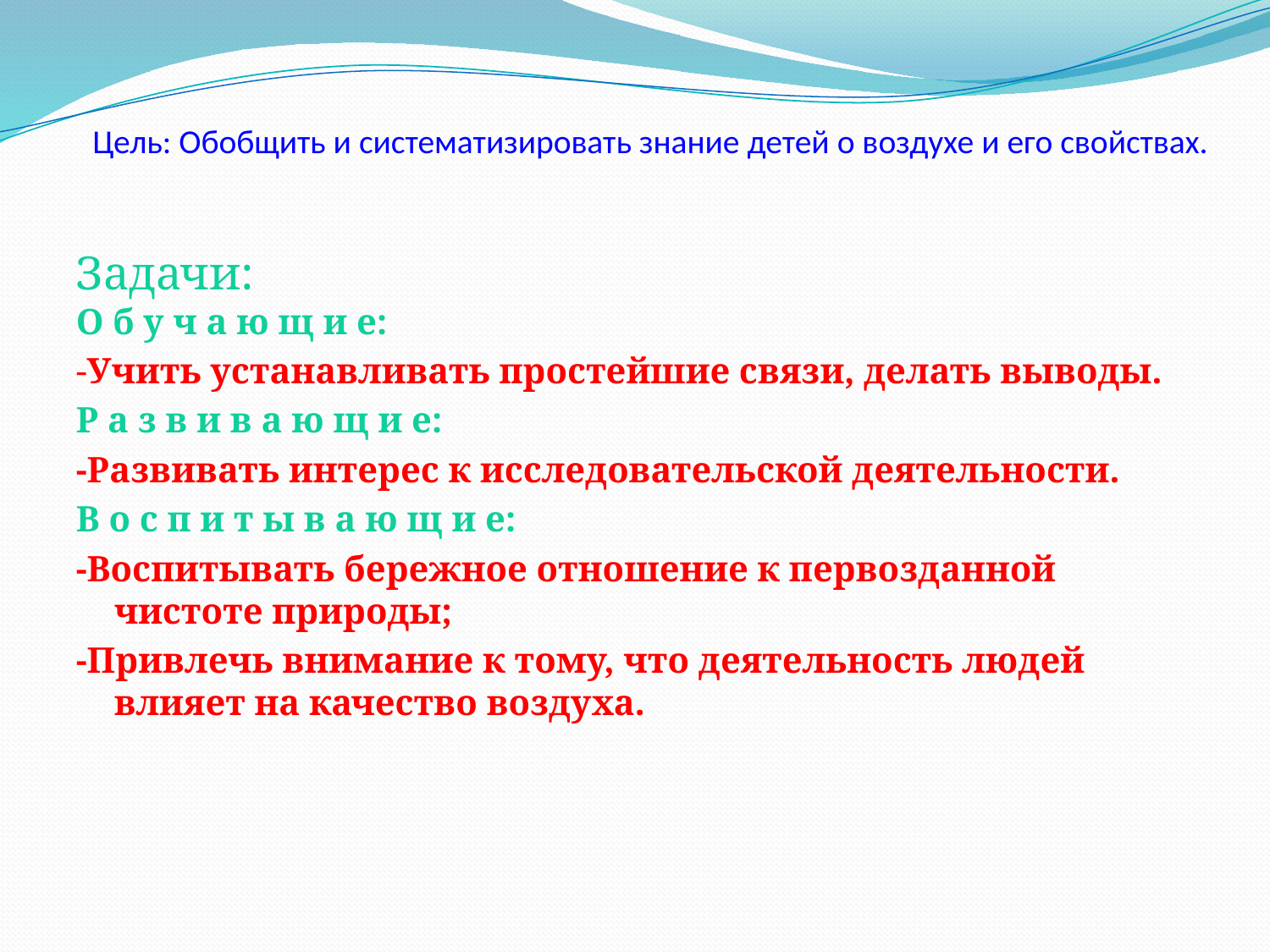

# Цель: Обобщить и систематизировать знание детей о воздухе и его свойствах.
Задачи:
О б у ч а ю щ и е:
-Учить устанавливать простейшие связи, делать выводы.
Р а з в и в а ю щ и е:
-Развивать интерес к исследовательской деятельности.
В о с п и т ы в а ю щ и е:
-Воспитывать бережное отношение к первозданной чистоте природы;
-Привлечь внимание к тому, что деятельность людей влияет на качество воздуха.